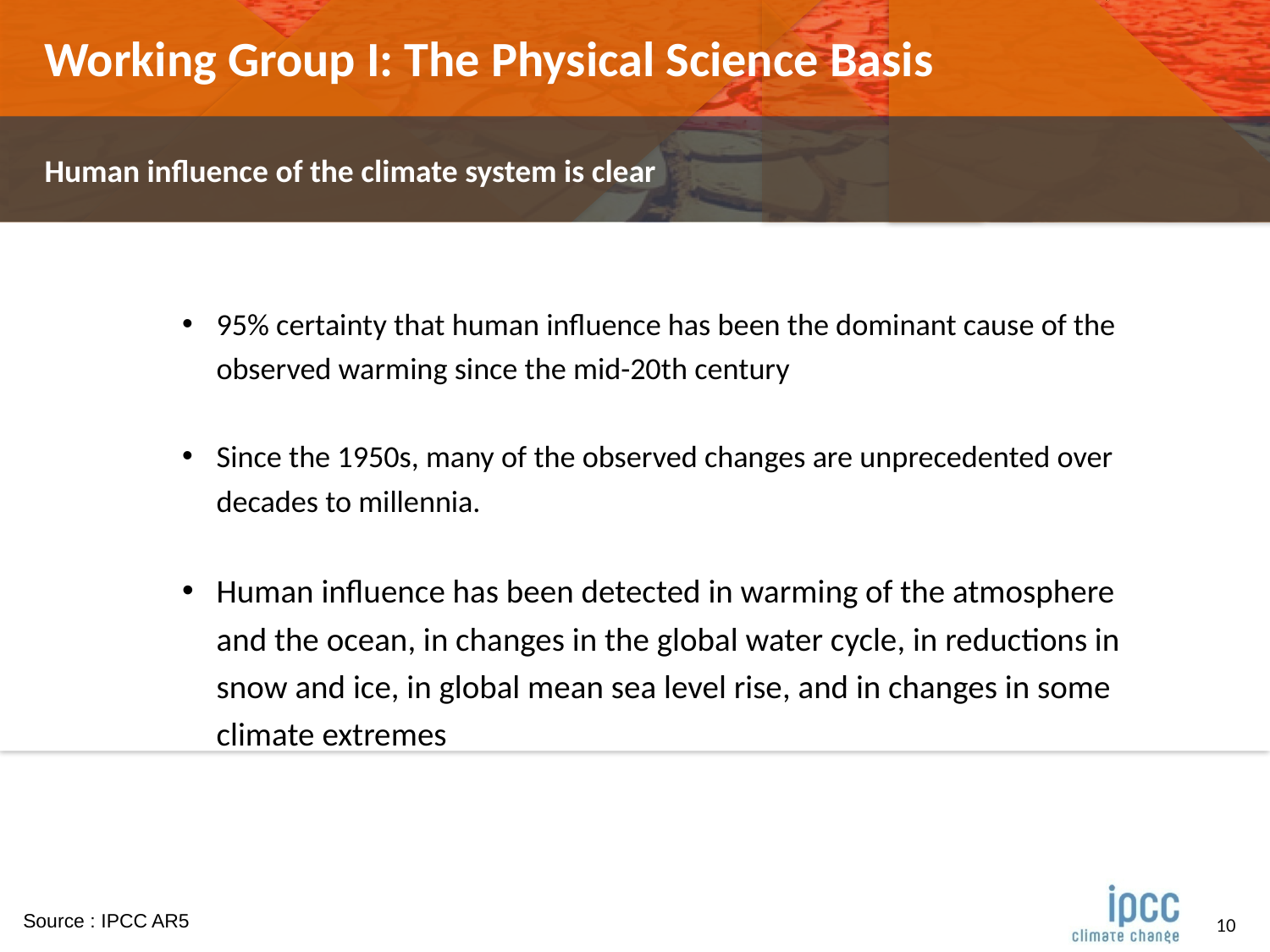

Working Group I: The Physical Science Basis
Human influence of the climate system is clear

95% certainty that human influence has been the dominant cause of the observed warming since the mid-20th century

Since the 1950s, many of the observed changes are unprecedented over decades to millennia.

Human influence has been detected in warming of the atmosphere and the ocean, in changes in the global water cycle, in reductions in snow and ice, in global mean sea level rise, and in changes in some climate extremes

Source : IPCC AR5